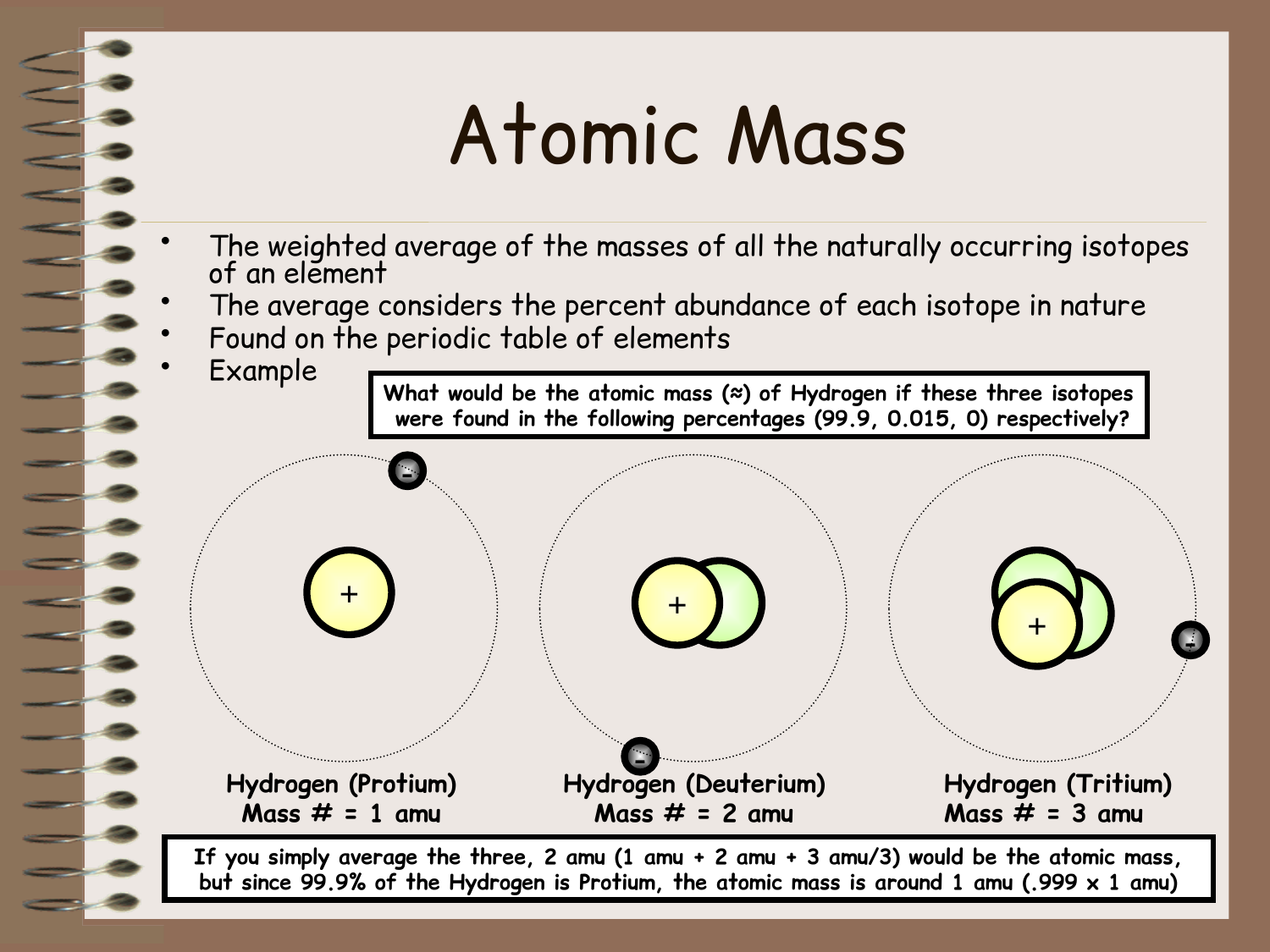

# Atomic Mass
The weighted average of the masses of all the naturally occurring isotopes of an element
The average considers the percent abundance of each isotope in nature
Found on the periodic table of elements
Example
What would be the atomic mass (≈) of Hydrogen if these three isotopes
 were found in the following percentages (99.9, 0.015, 0) respectively?

-

+

+

+
-
-
Hydrogen (Protium)
Mass # = 1 amu
Hydrogen (Deuterium)
Mass # = 2 amu
Hydrogen (Tritium)
Mass # = 3 amu

If you simply average the three, 2 amu (1 amu + 2 amu + 3 amu/3) would be the atomic mass, but since 99.9% of the Hydrogen is Protium, the atomic mass is around 1 amu (.999 x 1 amu)